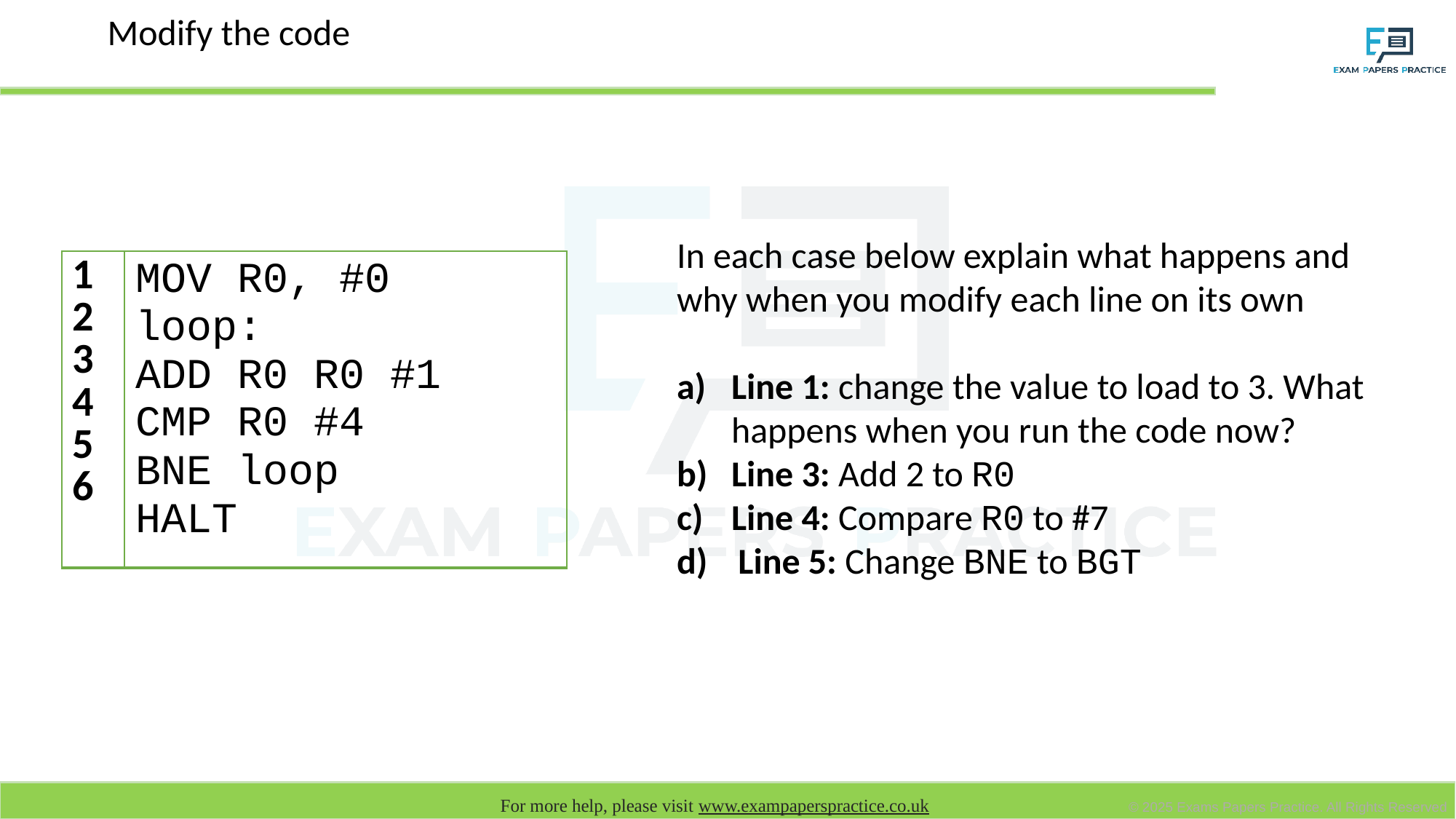

# Modify the code
In each case below explain what happens and why when you modify each line on its own

Line 1: change the value to load to 3. What happens when you run the code now?
Line 3: Add 2 to R0
Line 4: Compare R0 to #7
Line 5: Change BNE to BGT

| 1 2 3 4 5 6 | MOV R0, #0 loop: ADD R0 R0 #1 CMP R0 #4 BNE loop HALT |
| --- | --- |